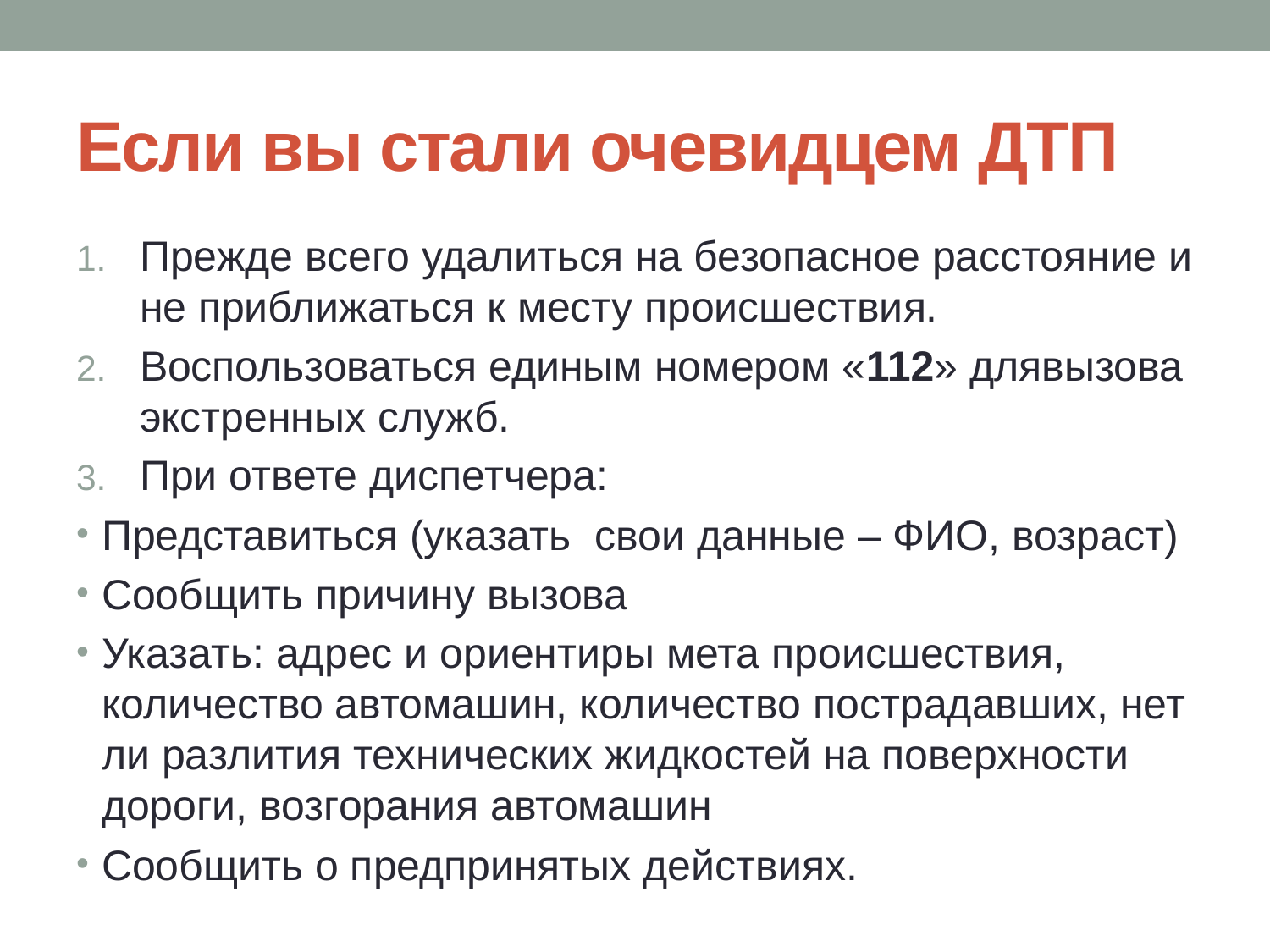

# Если вы стали очевидцем ДТП
Прежде всего удалиться на безопасное расстояние и не приближаться к месту происшествия.
Воспользоваться единым номером «112» длявызова экстренных служб.
При ответе диспетчера:
Представиться (указать  свои данные – ФИО, возраст)
Сообщить причину вызова
Указать: адрес и ориентиры мета происшествия, количество автомашин, количество пострадавших, нет ли разлития технических жидкостей на поверхности дороги, возгорания автомашин
Сообщить о предпринятых действиях.